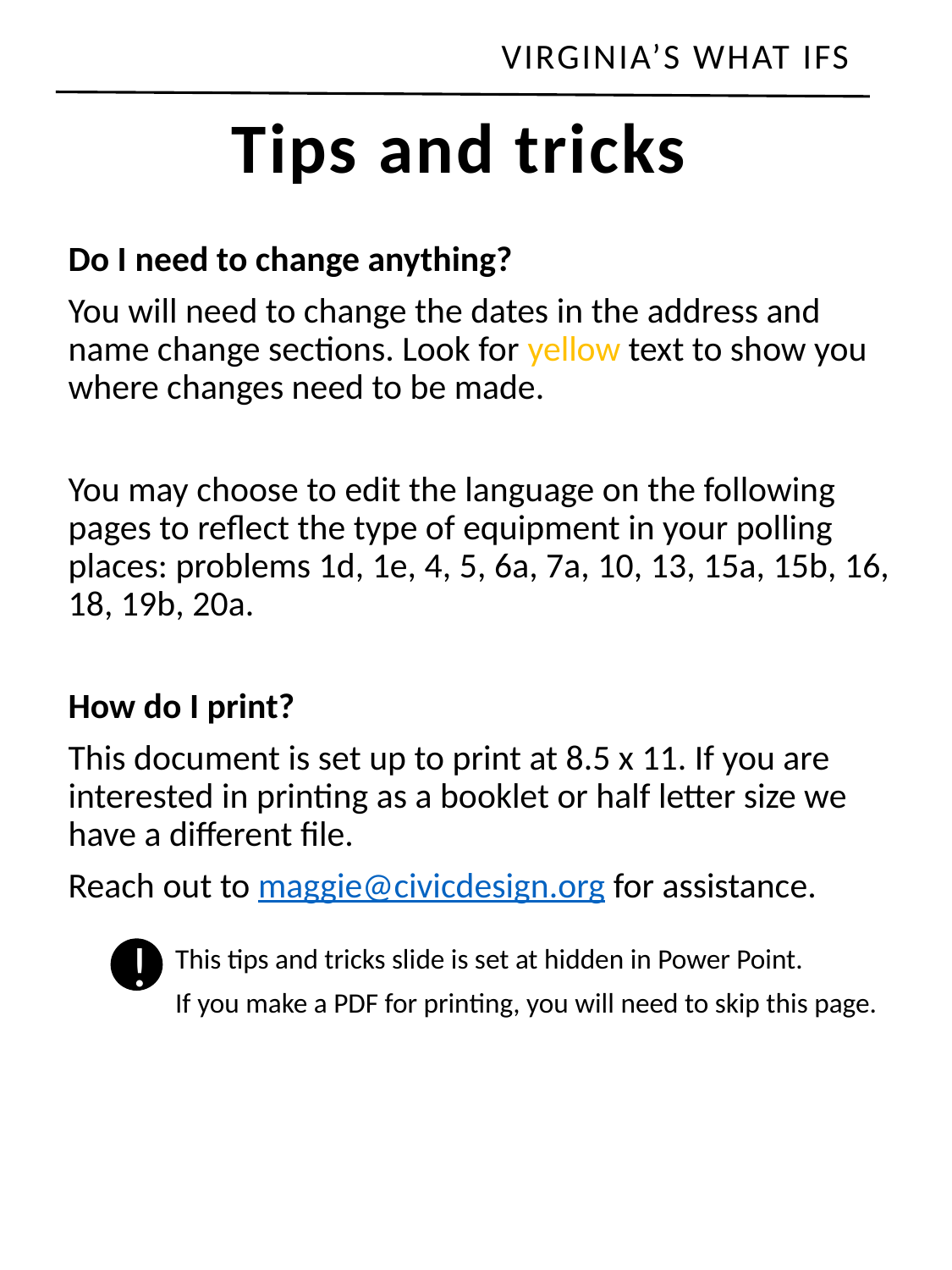

Do I need to change anything?
You will need to change the dates in the address and name change sections. Look for yellow text to show you where changes need to be made.

You may choose to edit the language on the following pages to reflect the type of equipment in your polling places: problems 1d, 1e, 4, 5, 6a, 7a, 10, 13, 15a, 15b, 16, 18, 19b, 20a.

How do I print?
This document is set up to print at 8.5 x 11. If you are interested in printing as a booklet or half letter size we have a different file.
Reach out to maggie@civicdesign.org for assistance.
!
This tips and tricks slide is set at hidden in Power Point.
If you make a PDF for printing, you will need to skip this page.